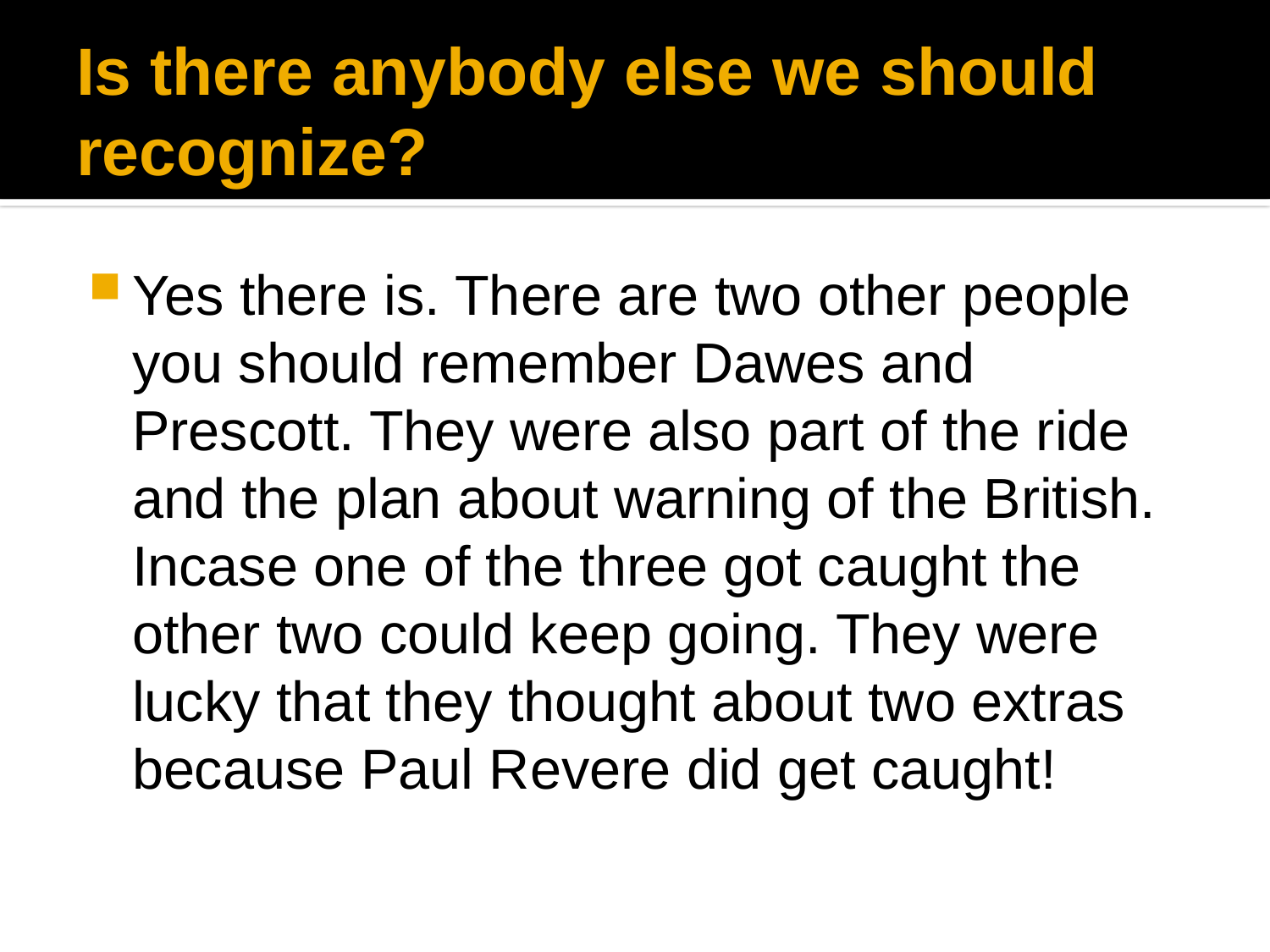

# Is there anybody else we should recognize?
Yes there is. There are two other people you should remember Dawes and Prescott. They were also part of the ride and the plan about warning of the British. Incase one of the three got caught the other two could keep going. They were lucky that they thought about two extras because Paul Revere did get caught!